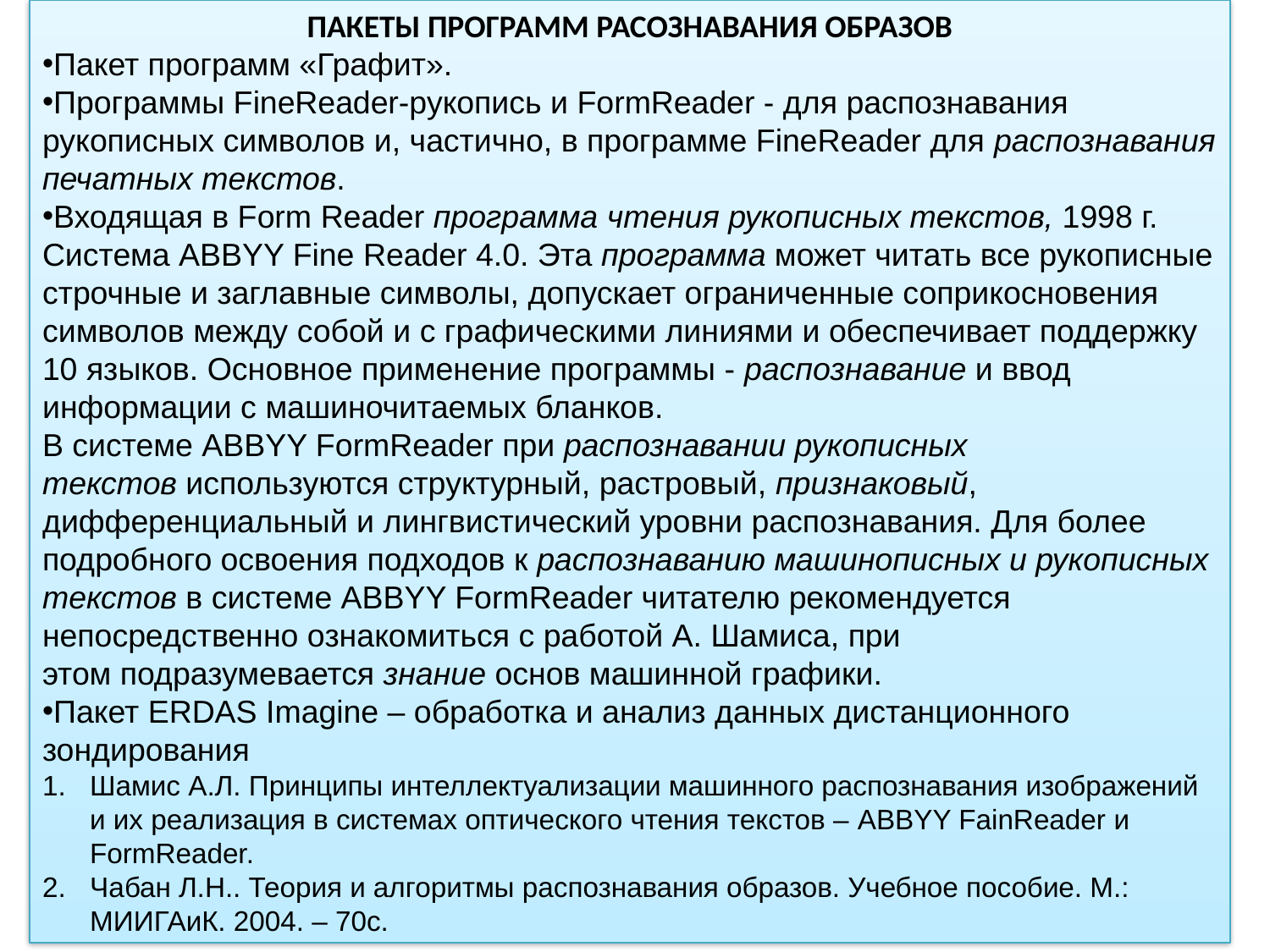

ПАКЕТЫ ПРОГРАММ РАСОЗНАВАНИЯ ОБРАЗОВ
Пакет программ «Графит».
Программы FineReader-рукопись и FormReader - для распознавания рукописных символов и, частично, в программе FineReader для распознавания печатных текстов.
Входящая в Form Reader программа чтения рукописных текстов, 1998 г.
Система ABBYY Fine Reader 4.0. Эта программа может читать все рукописные строчные и заглавные символы, допускает ограниченные соприкосновения символов между собой и с графическими линиями и обеспечивает поддержку 10 языков. Основное применение программы - распознавание и ввод информации с машиночитаемых бланков.
В системе ABBYY FormReader при распознавании рукописных текстов используются структурный, растровый, признаковый, дифференциальный и лингвистический уровни распознавания. Для более подробного освоения подходов к распознаванию машинописных и рукописных текстов в системе ABBYY FormReader читателю рекомендуется непосредственно ознакомиться с работой А. Шамиса, при этом подразумевается знание основ машинной графики.
Пакет ERDAS Imagine – обработка и анализ данных дистанционного зондирования
Шамис А.Л. Принципы интеллектуализации машинного распознавания изображений и их реализация в системах оптического чтения текстов – ABBYY FainReader и FormReader.
Чабан Л.Н.. Теория и алгоритмы распознавания образов. Учебное пособие. М.: МИИГАиК. 2004. – 70с.